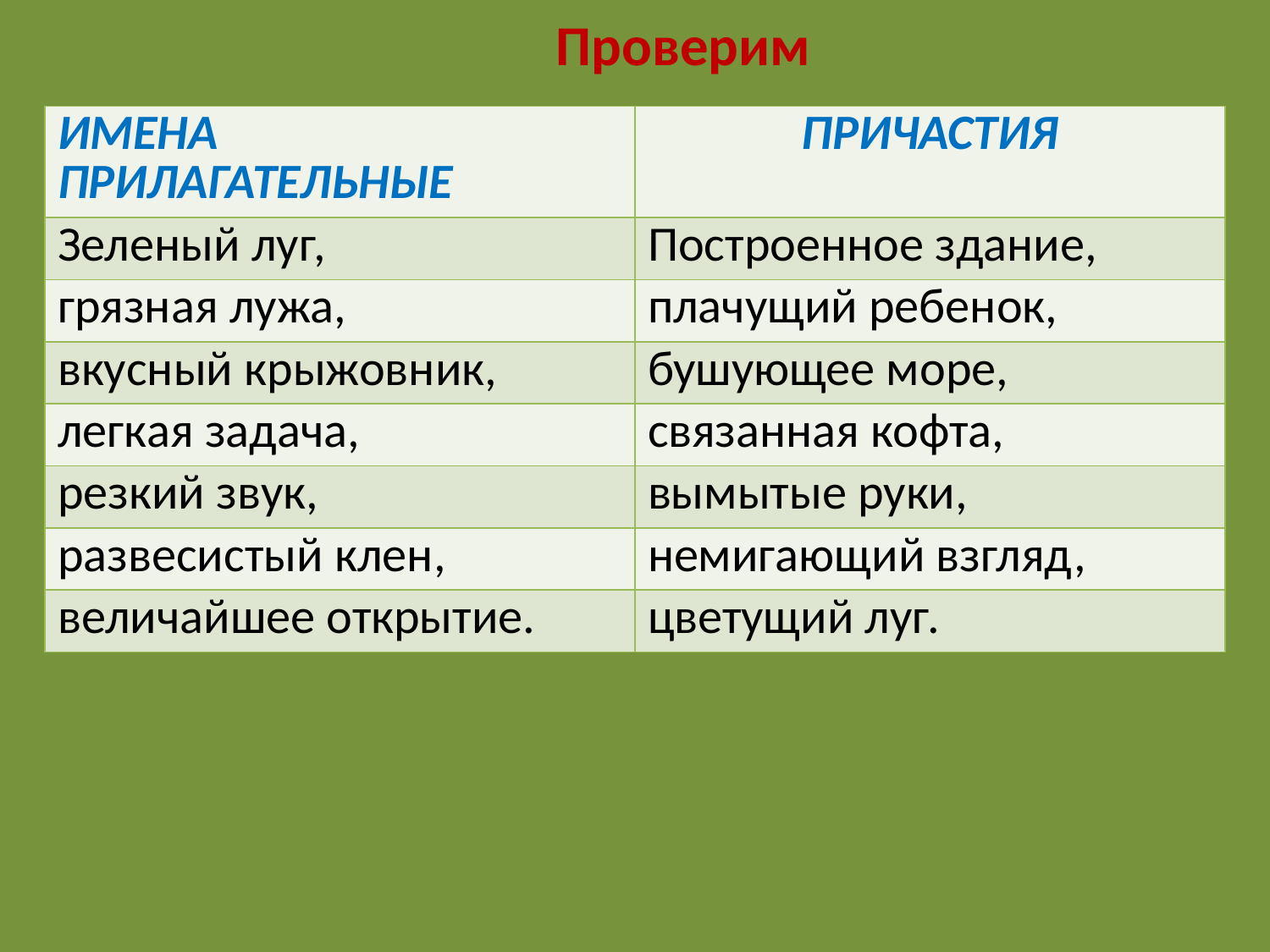

# Проверим
| ИМЕНА ПРИЛАГАТЕЛЬНЫЕ | ПРИЧАСТИЯ |
| --- | --- |
| Зеленый луг, | Построенное здание, |
| грязная лужа, | плачущий ребенок, |
| вкусный крыжовник, | бушующее море, |
| легкая задача, | связанная кофта, |
| резкий звук, | вымытые руки, |
| развесистый клен, | немигающий взгляд, |
| величайшее открытие. | цветущий луг. |